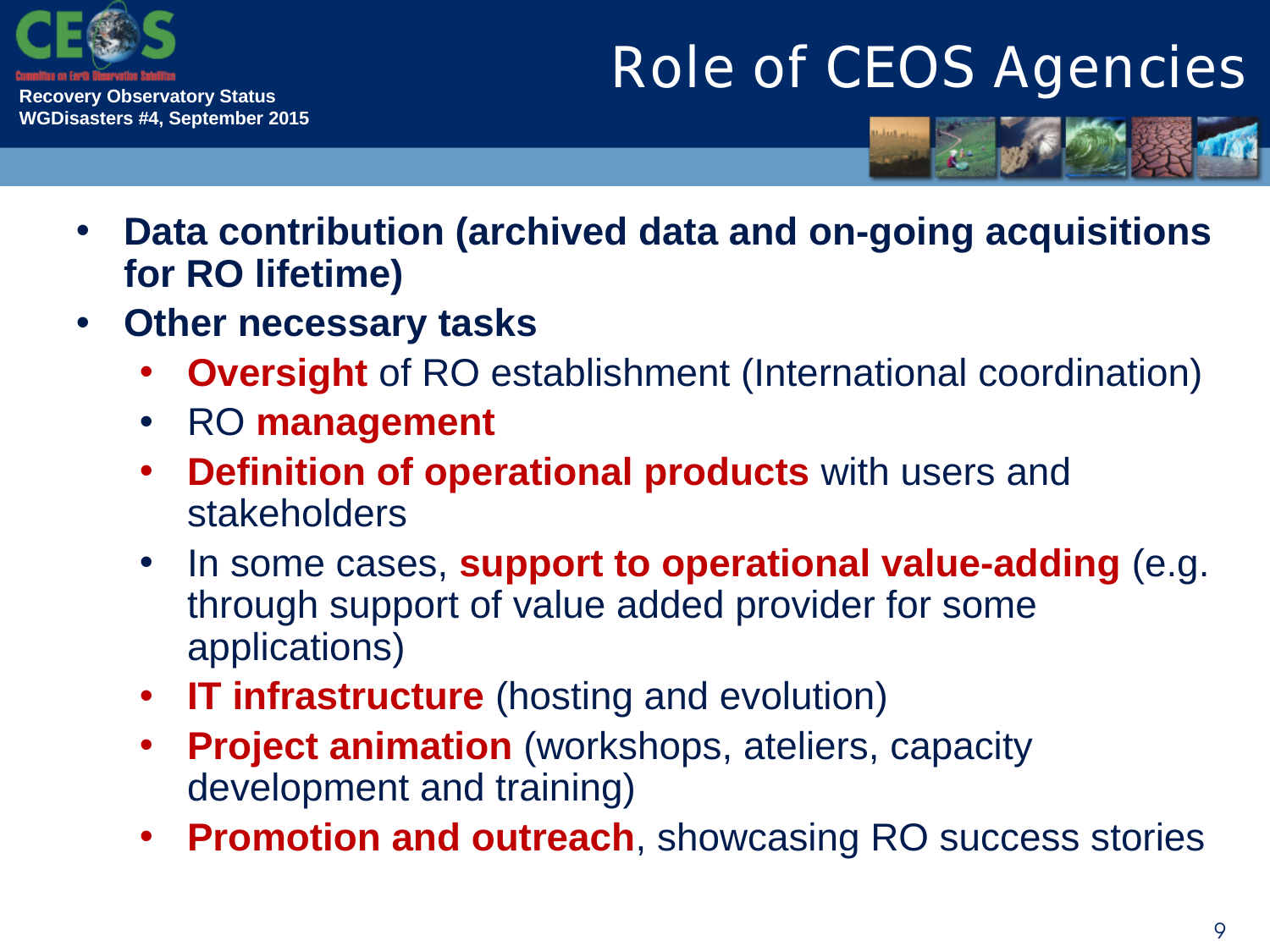

Role of CEOS Agencies
Data contribution (archived data and on-going acquisitions for RO lifetime)
Other necessary tasks
Oversight of RO establishment (International coordination)
RO management
Definition of operational products with users and stakeholders
In some cases, support to operational value-adding (e.g. through support of value added provider for some applications)
IT infrastructure (hosting and evolution)
Project animation (workshops, ateliers, capacity development and training)
Promotion and outreach, showcasing RO success stories

9